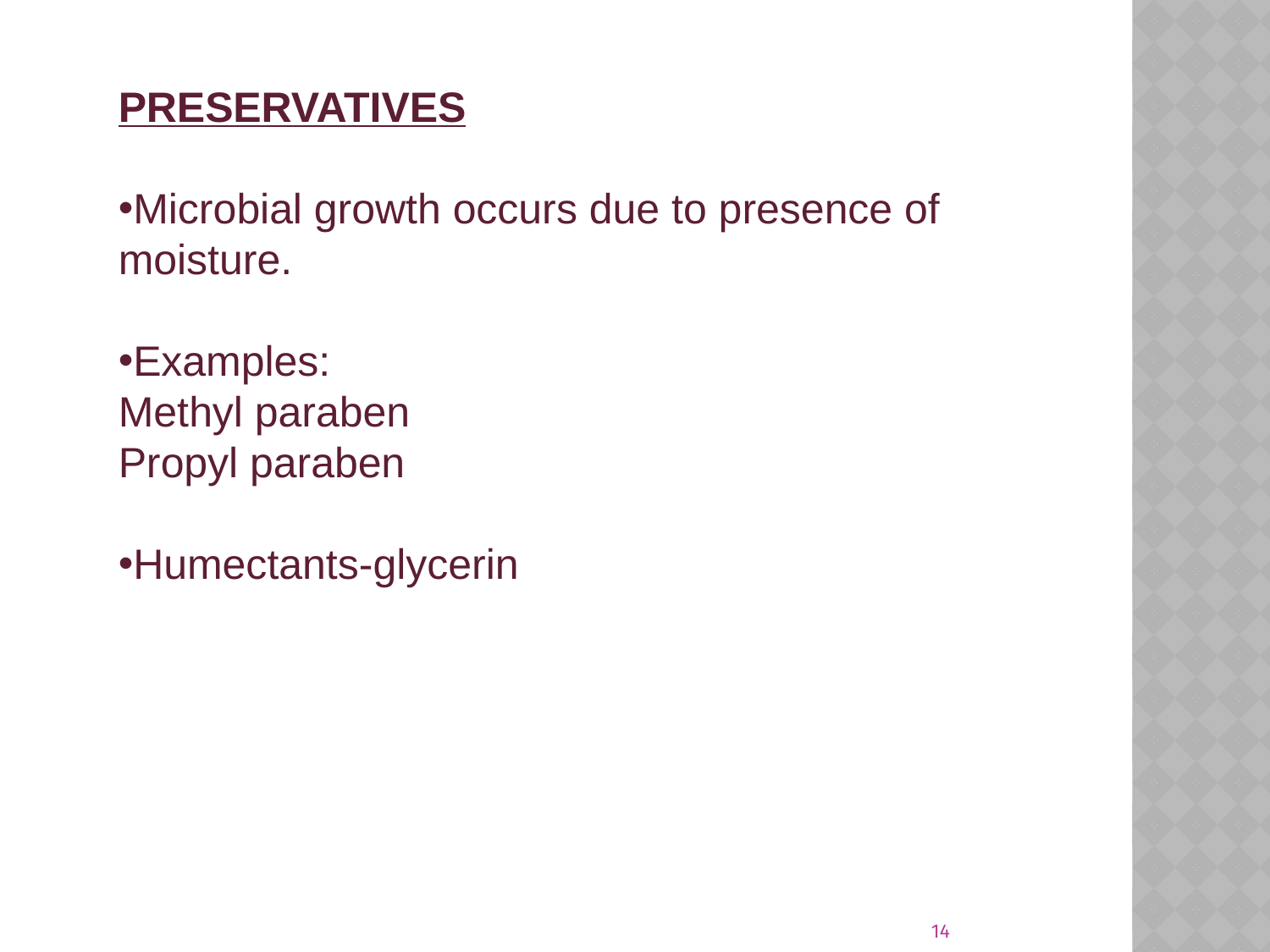

PRESERVATIVES

Microbial growth occurs due to presence of moisture.

Examples:
Methyl paraben
Propyl paraben

Humectants-glycerin

14